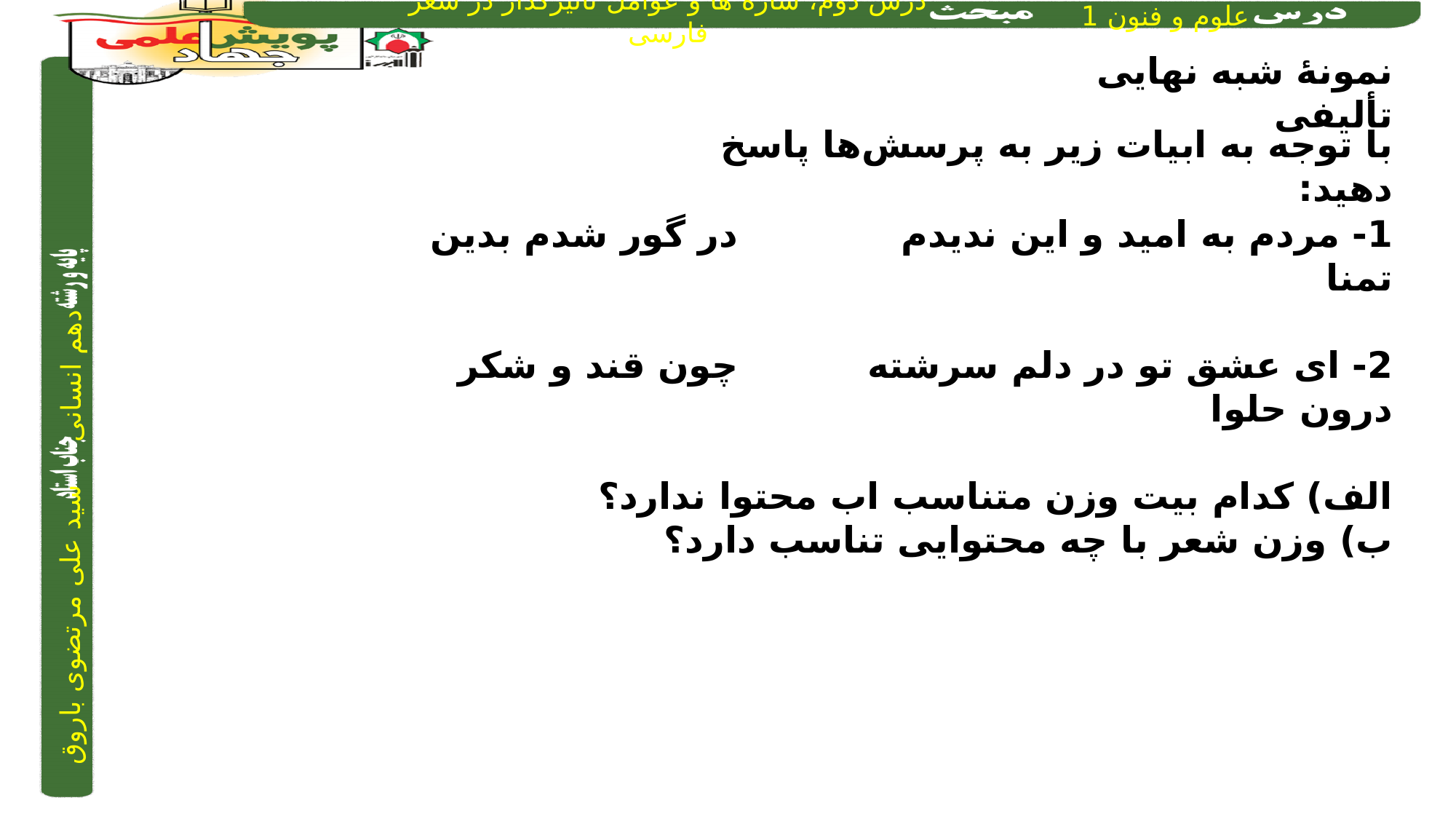

نمونۀ شبه نهایی تألیفی
با توجه به ابیات زیر به پرسش‌ها پاسخ دهید:
1- مردم به امید و این ندیدم			در گور شدم بدین تمنا

2- ای عشق تو در دلم سرشته			چون قند و شکر درون حلوا

الف) کدام بیت وزن متناسب اب محتوا ندارد؟
ب) وزن شعر با چه محتوایی تناسب دارد؟